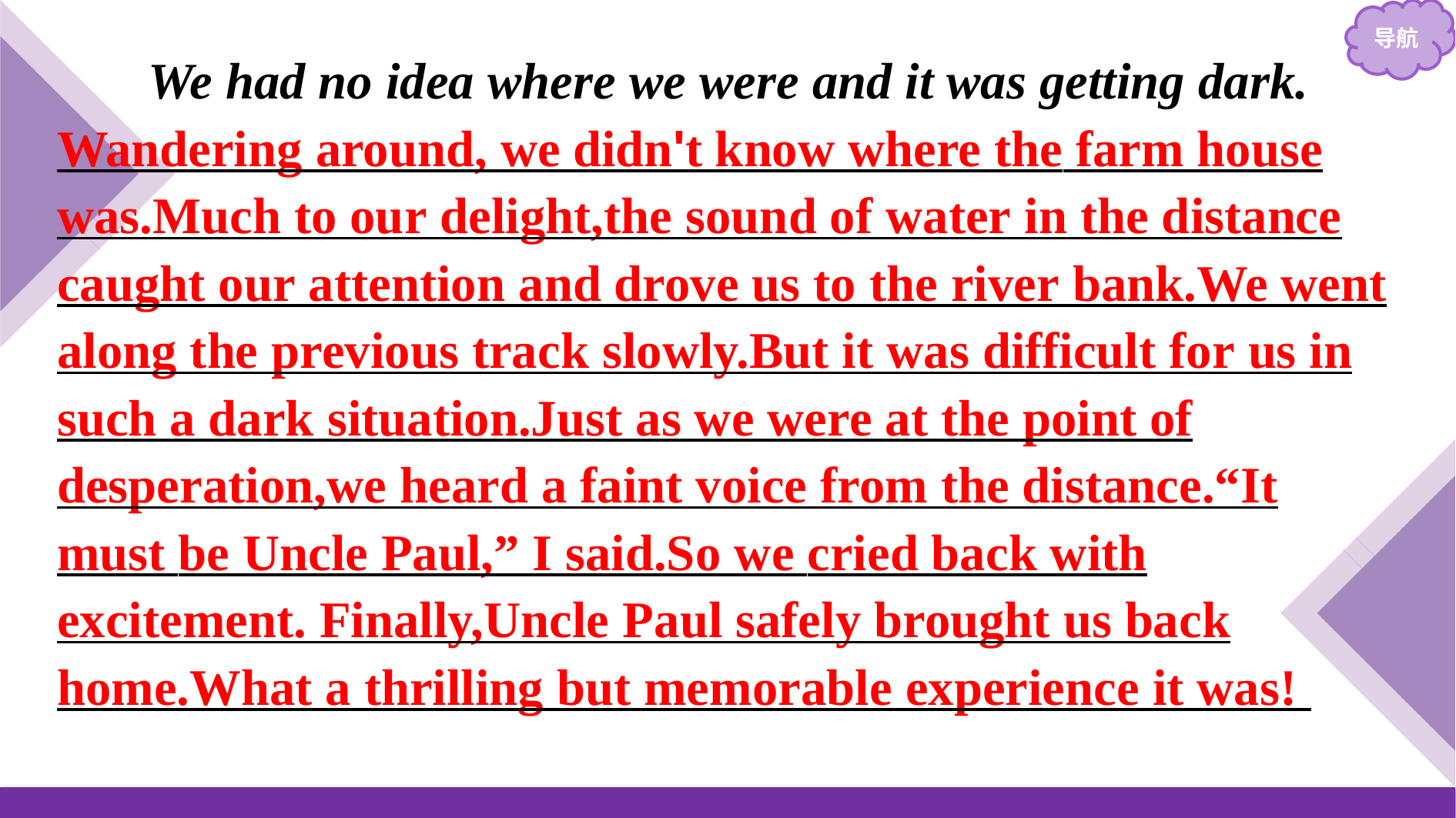

We had no idea where we were and it was getting dark. Wandering around, we didn't know where the farm house was.Much to our delight,the sound of water in the distance caught our attention and drove us to the river bank.We went along the previous track slowly.But it was difficult for us in such a dark situation.Just as we were at the point of desperation,we heard a faint voice from the distance.“It must be Uncle Paul,” I said.So we cried back with excitement. Finally,Uncle Paul safely brought us back home.What a thrilling but memorable experience it was!